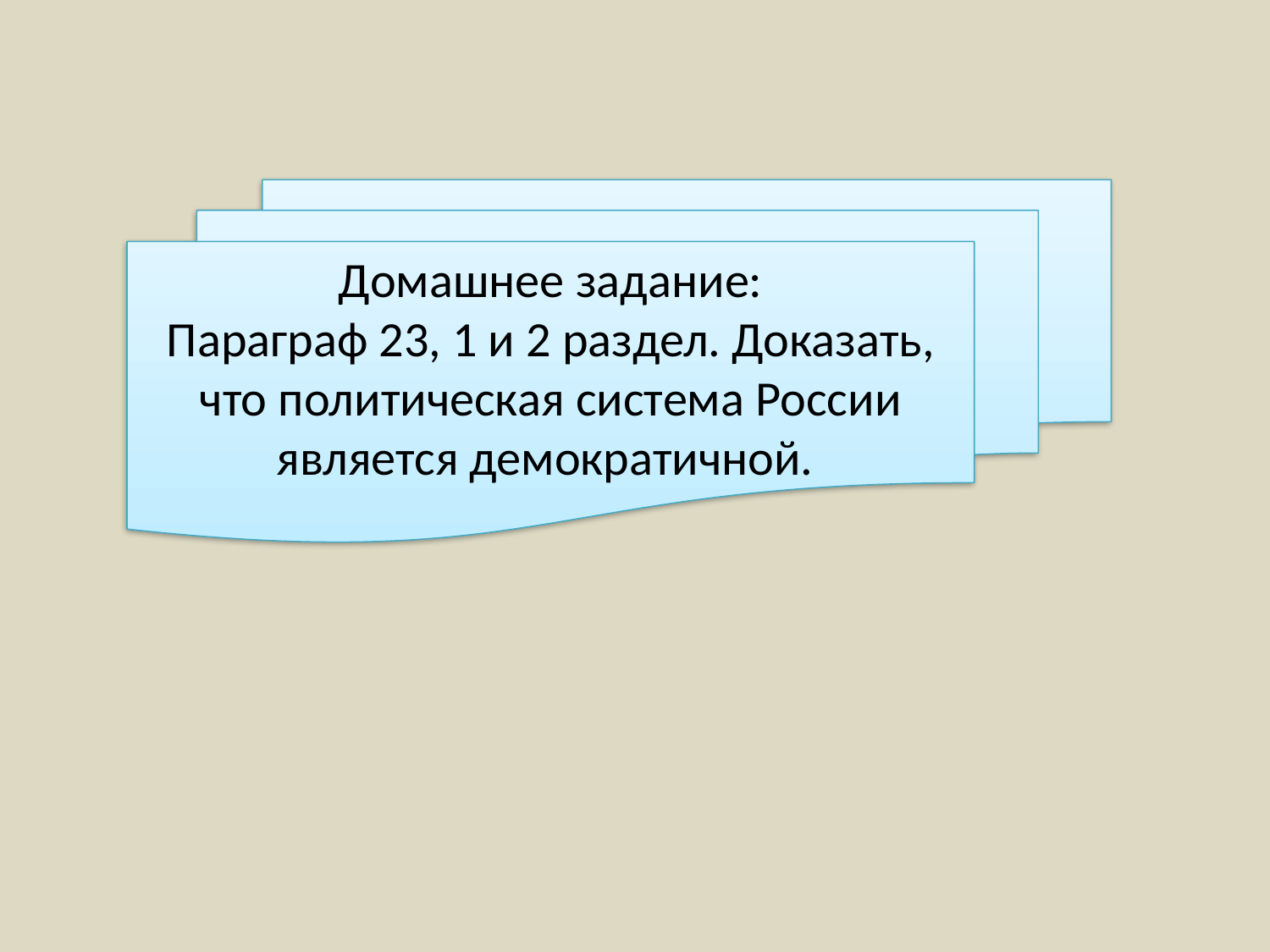

Домашнее задание:
Параграф 23, 1 и 2 раздел. Доказать, что политическая система России является демократичной.